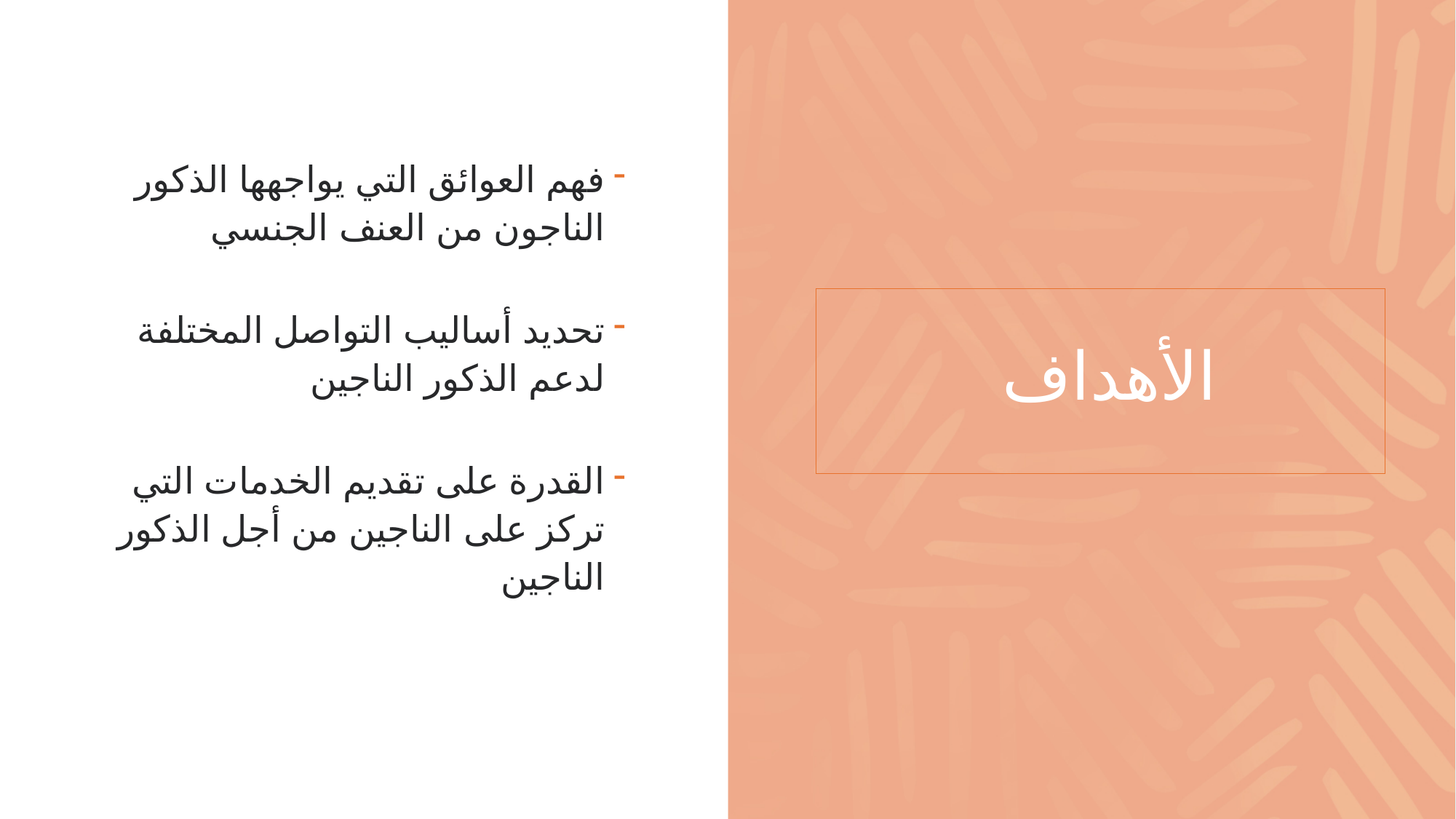

فهم العوائق التي يواجهها الذكور الناجون من العنف الجنسي
تحديد أساليب التواصل المختلفة لدعم الذكور الناجين
القدرة على تقديم الخدمات التي تركز على الناجين من أجل الذكور الناجين

# الأهداف